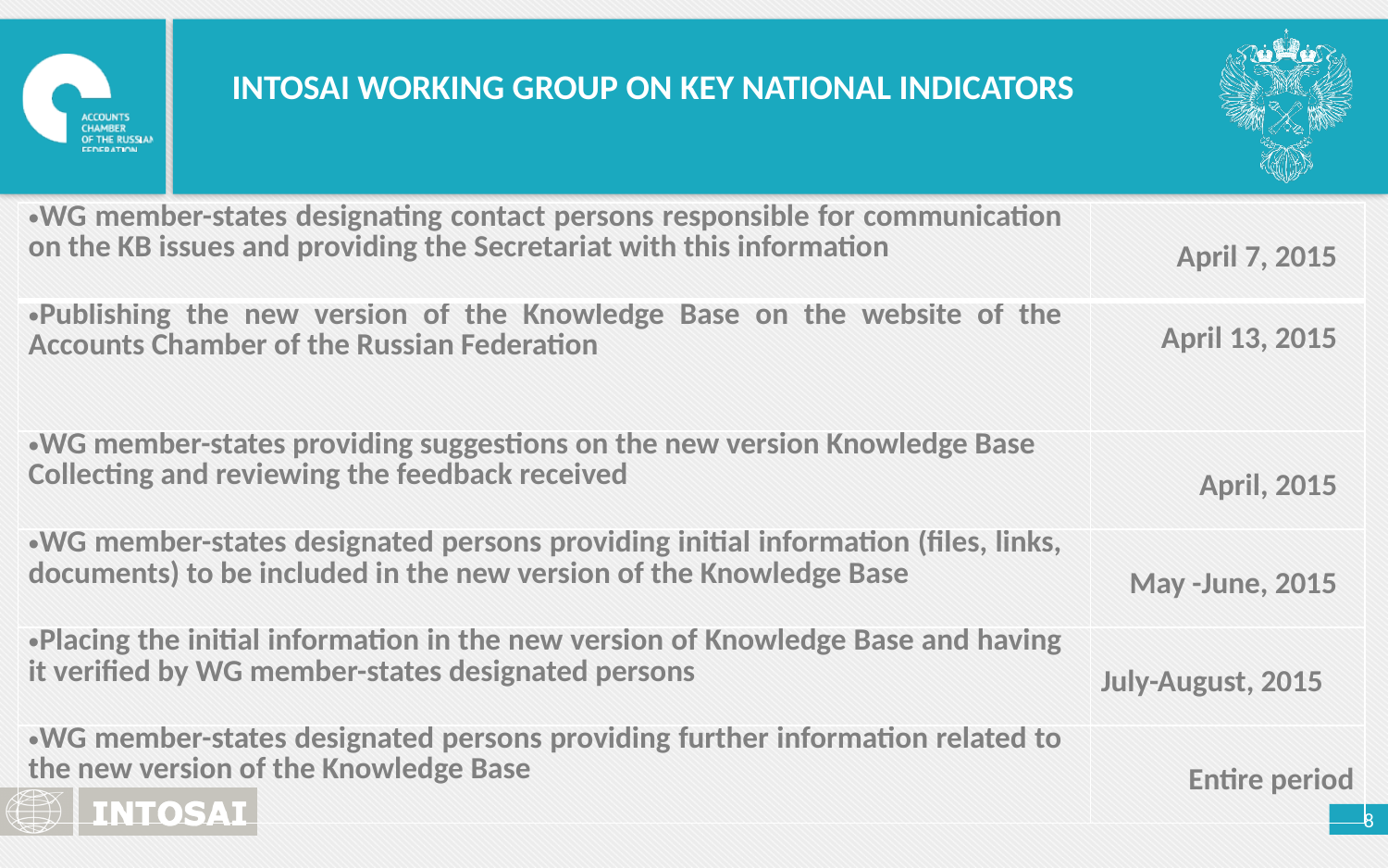

INTOSAI WORKING GROUP ON KEY NATIONAL INDICATORS
| WG member-states designating contact persons responsible for communication on the KB issues and providing the Secretariat with this information | April 7, 2015 |
| --- | --- |
| Publishing the new version of the Knowledge Base on the website of the Accounts Chamber of the Russian Federation | April 13, 2015 |
| WG member-states providing suggestions on the new version Knowledge Base Collecting and reviewing the feedback received | April, 2015 |
| WG member-states designated persons providing initial information (files, links, documents) to be included in the new version of the Knowledge Base | May -June, 2015 |
| Placing the initial information in the new version of Knowledge Base and having it verified by WG member-states designated persons | July-August, 2015 |
| WG member-states designated persons providing further information related to the new version of the Knowledge Base | Entire period |